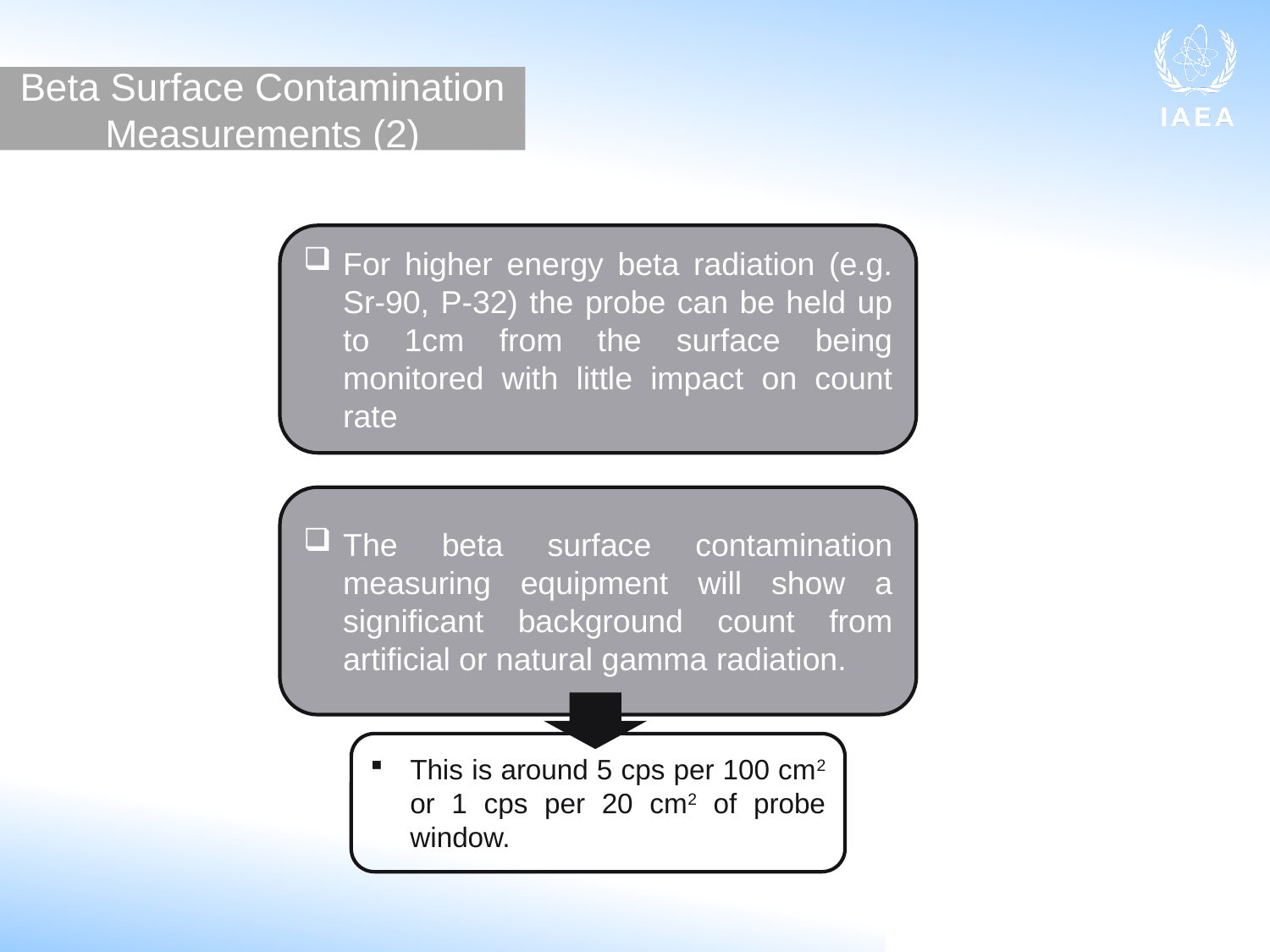

Beta Surface Contamination Measurements (2)

For higher energy beta radiation (e.g. Sr-90, P-32) the probe can be held up to 1cm from the surface being monitored with little impact on count rate

The beta surface contamination measuring equipment will show a significant background count from artificial or natural gamma radiation.

This is around 5 cps per 100 cm2 or 1 cps per 20 cm2 of probe window.